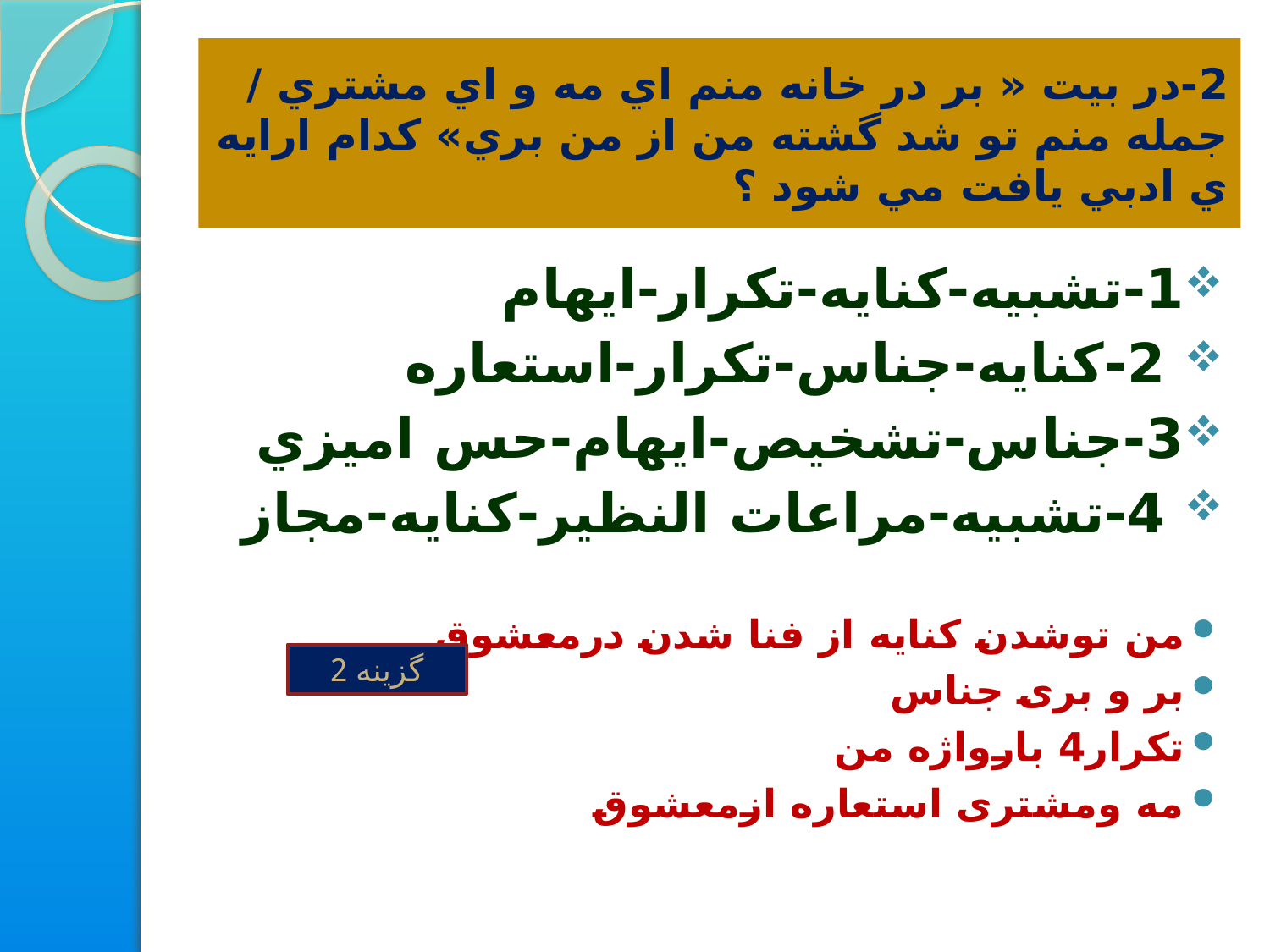

# 2-در بيت « بر در خانه منم اي مه و اي مشتري / جمله منم تو شد گشته من از من بري» كدام ارايه ي ادبي يافت مي شود ؟
1-تشبيه-كنايه-تكرار-ايهام
 2-كنايه-جناس-تكرار-استعاره
3-جناس-تشخيص-ايهام-حس اميزي
 4-تشبيه-مراعات النظير-كنايه-مجاز

من توشدن کنایه از فنا شدن درمعشوق
بر و بری جناس
تکرار4 بارواژه من
مه ومشتری استعاره ازمعشوق
گزینه 2